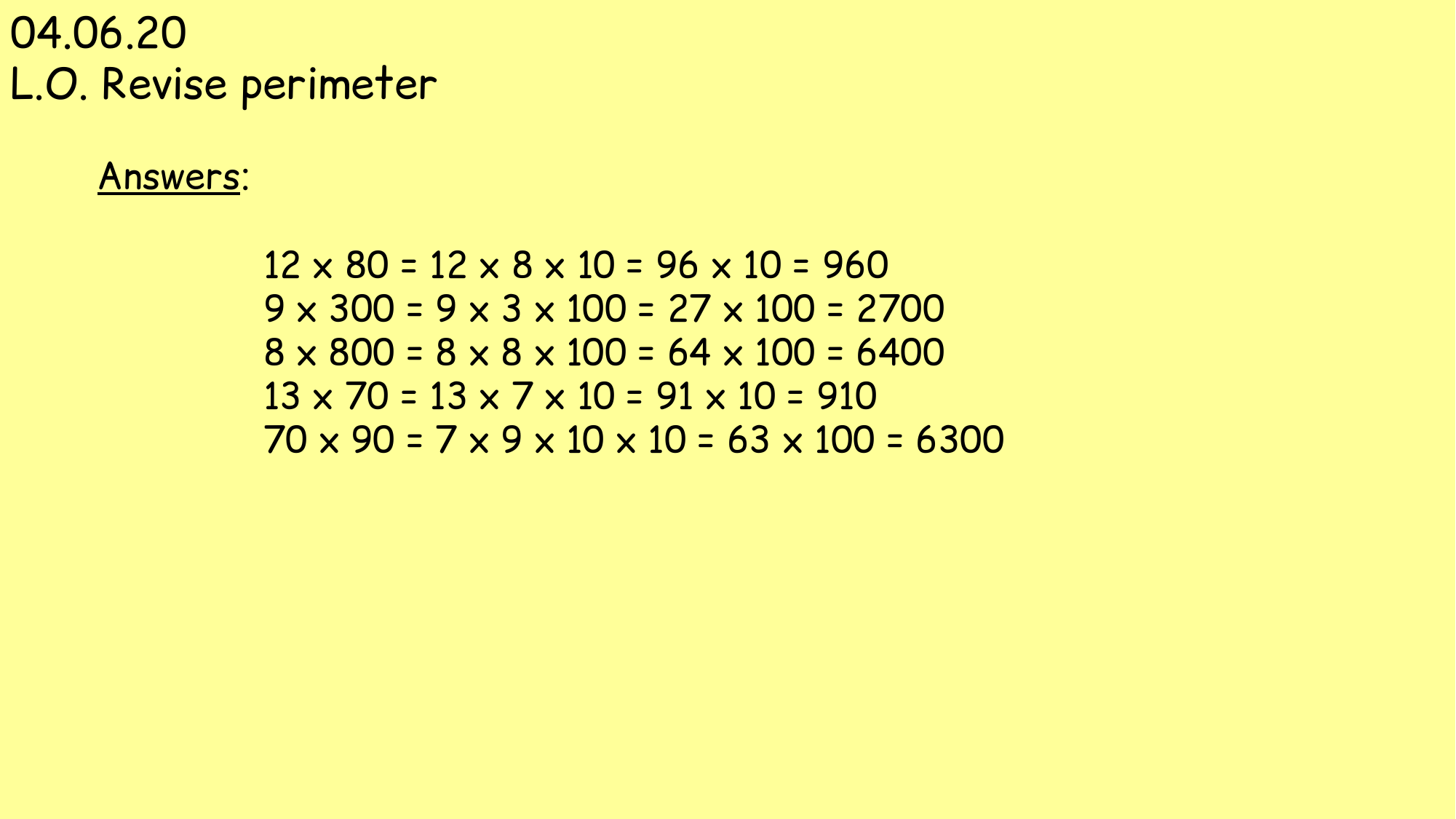

04.06.20
L.O. Revise perimeter
Answers:
12 x 80 = 12 x 8 x 10 = 96 x 10 = 960
9 x 300 = 9 x 3 x 100 = 27 x 100 = 2700
8 x 800 = 8 x 8 x 100 = 64 x 100 = 6400
13 x 70 = 13 x 7 x 10 = 91 x 10 = 910
70 x 90 = 7 x 9 x 10 x 10 = 63 x 100 = 6300